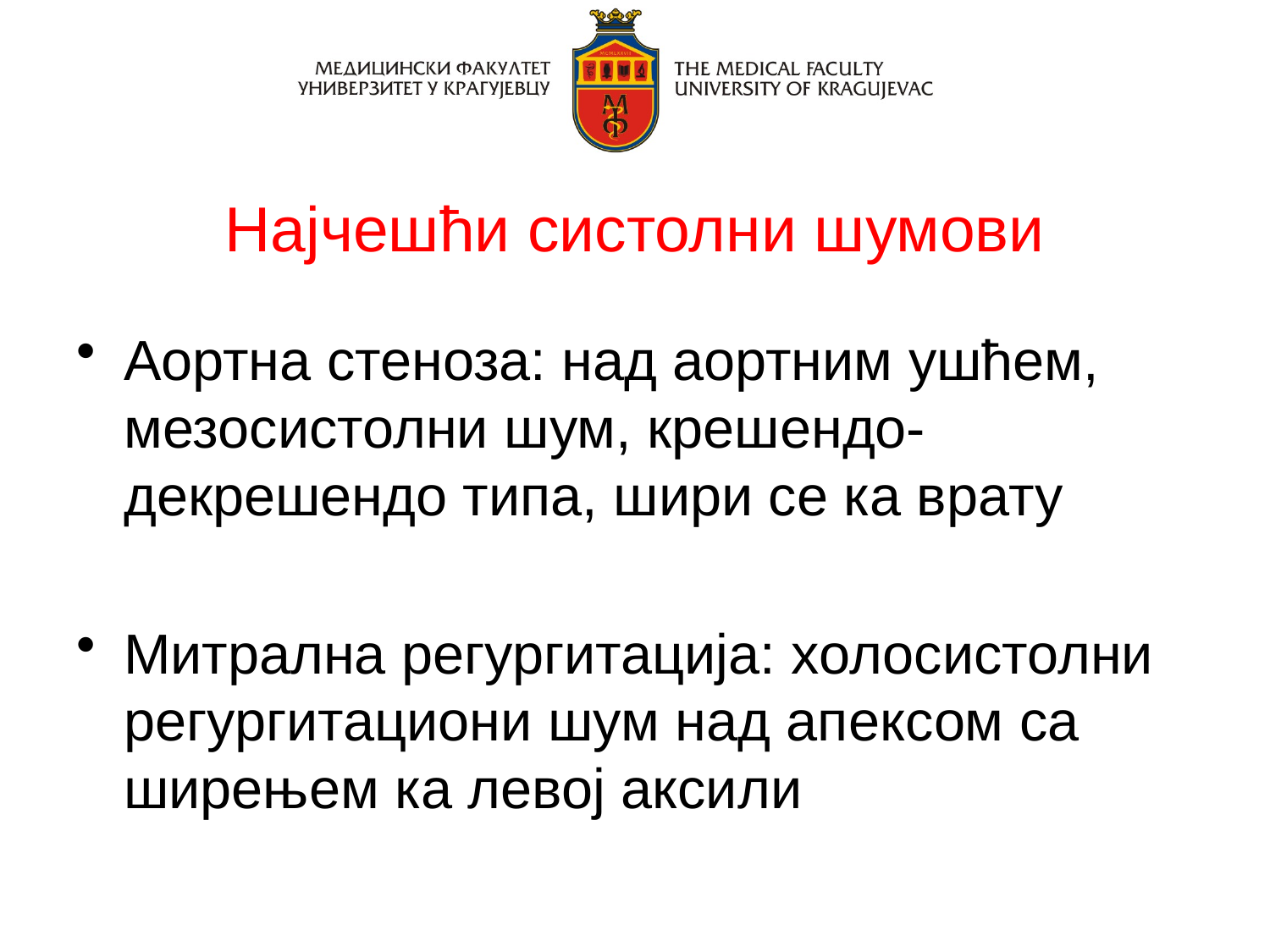

# Најчешћи систолни шумови
Аортна стеноза: над аортним ушћем, мезосистолни шум, крешендо-декрешендо типа, шири се ка врату

Митрална регургитација: холосистолни регургитациони шум над апексом са ширењем ка левој аксили